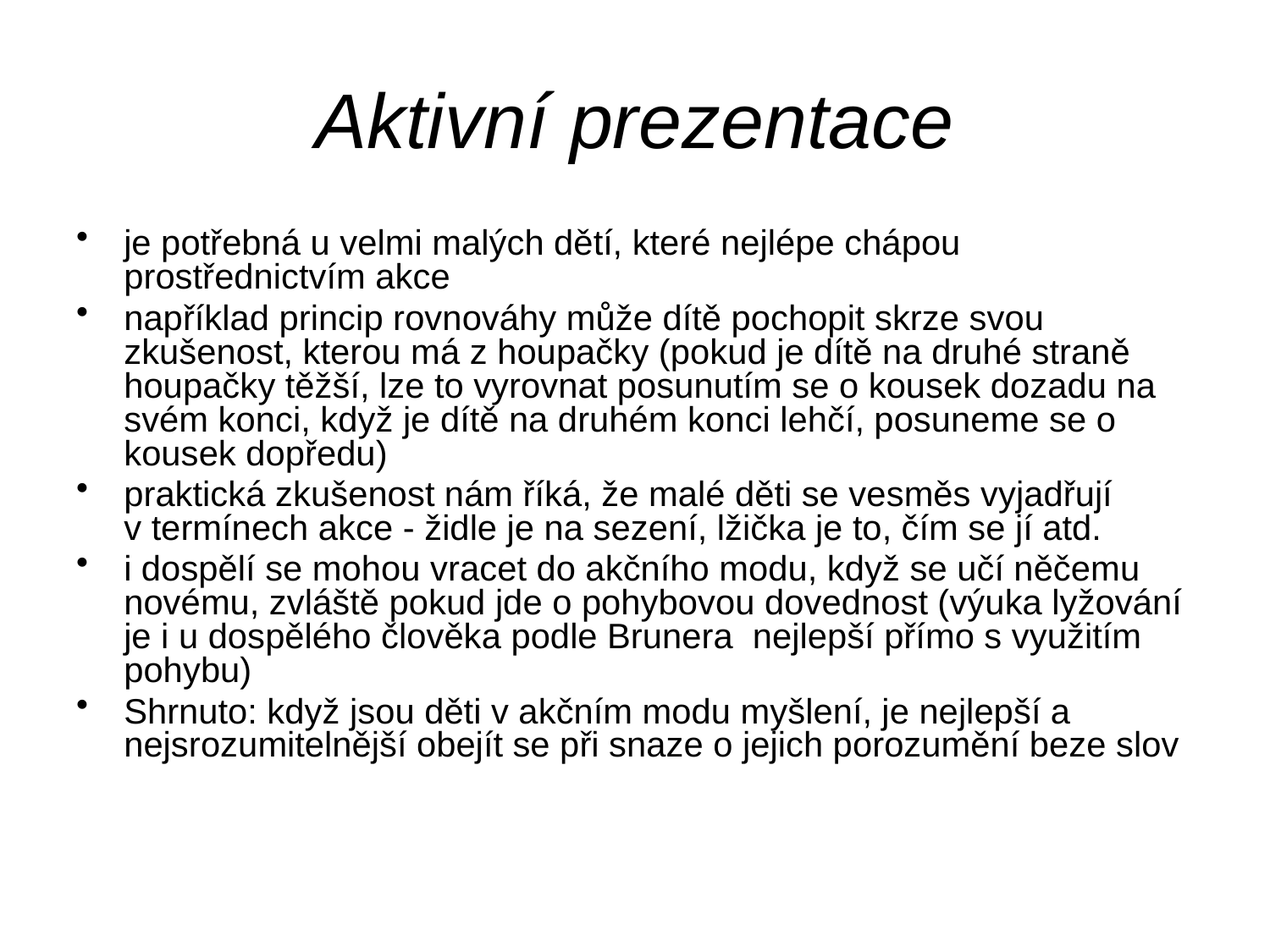

# Aktivní prezentace
je potřebná u velmi malých dětí, které nejlépe chápou prostřednictvím akce
například princip rovnováhy může dítě pochopit skrze svou zkušenost, kterou má z houpačky (pokud je dítě na druhé straně houpačky těžší, lze to vyrovnat posunutím se o kousek dozadu na svém konci, když je dítě na druhém konci lehčí, posuneme se o kousek dopředu)
praktická zkušenost nám říká, že malé děti se vesměs vyjadřují v termínech akce - židle je na sezení, lžička je to, čím se jí atd.
i dospělí se mohou vracet do akčního modu, když se učí něčemu novému, zvláště pokud jde o pohybovou dovednost (výuka lyžování je i u dospělého člověka podle Brunera  nejlepší přímo s využitím pohybu)
Shrnuto: když jsou děti v akčním modu myšlení, je nejlepší a nejsrozumitelnější obejít se při snaze o jejich porozumění beze slov